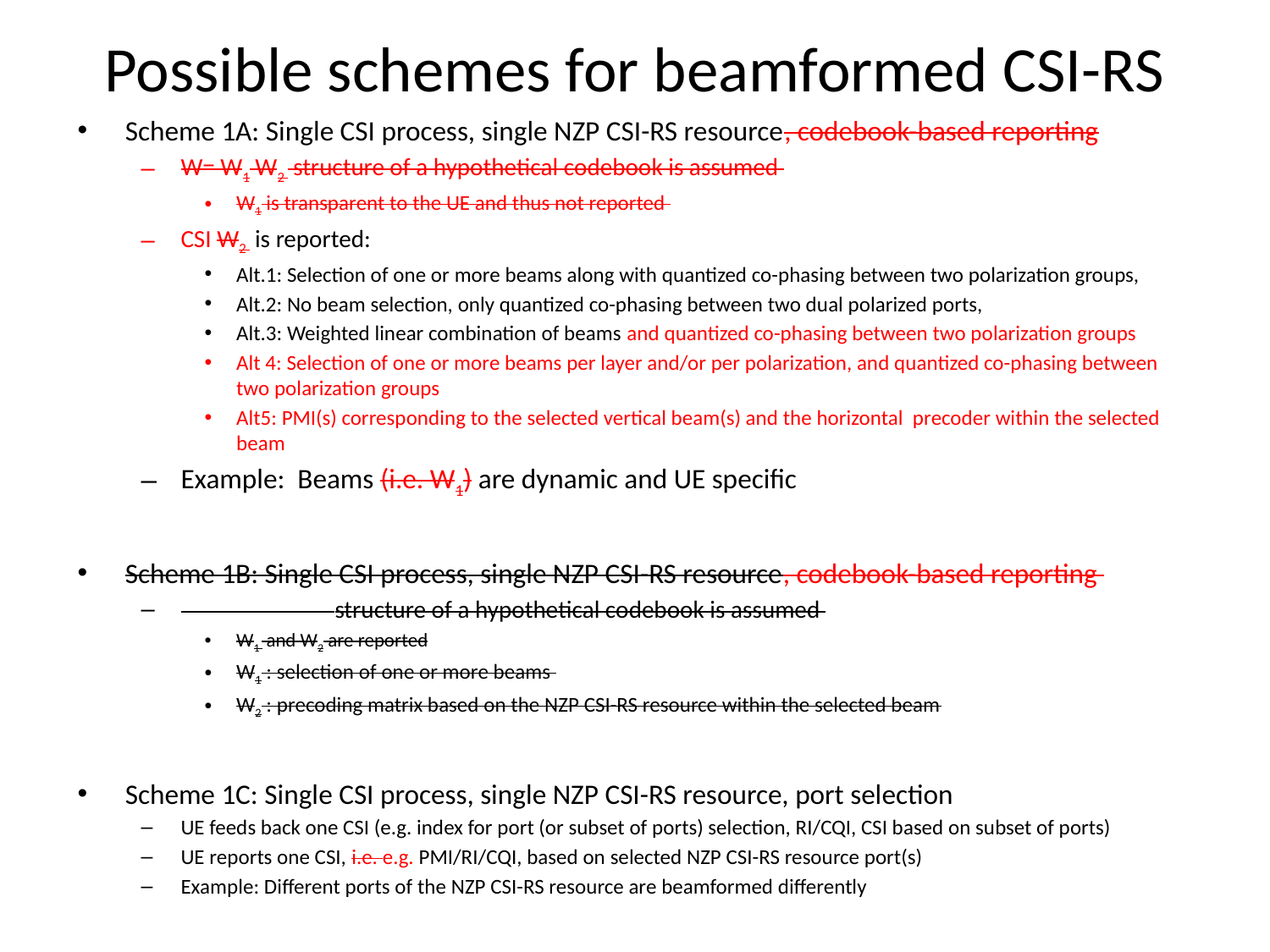

# Possible schemes for beamformed CSI-RS
Scheme 1A: Single CSI process, single NZP CSI-RS resource, codebook-based reporting
W= W1 W2  structure of a hypothetical codebook is assumed
W1 is transparent to the UE and thus not reported
CSI W2  is reported:
Alt.1: Selection of one or more beams along with quantized co-phasing between two polarization groups,
Alt.2: No beam selection, only quantized co-phasing between two dual polarized ports,
Alt.3: Weighted linear combination of beams and quantized co-phasing between two polarization groups
Alt 4: Selection of one or more beams per layer and/or per polarization, and quantized co-phasing between two polarization groups
Alt5: PMI(s) corresponding to the selected vertical beam(s) and the horizontal  precoder within the selected beam
Example:  Beams (i.e. W1) are dynamic and UE specific

Scheme 1B: Single CSI process, single NZP CSI-RS resource, codebook-based reporting
                            structure of a hypothetical codebook is assumed
W1  and W2 are reported
W1 : selection of one or more beams
W2 : precoding matrix based on the NZP CSI-RS resource within the selected beam

Scheme 1C: Single CSI process, single NZP CSI-RS resource, port selection
UE feeds back one CSI (e.g. index for port (or subset of ports) selection, RI/CQI, CSI based on subset of ports)
UE reports one CSI, i.e. e.g. PMI/RI/CQI, based on selected NZP CSI-RS resource port(s)
Example: Different ports of the NZP CSI-RS resource are beamformed differently